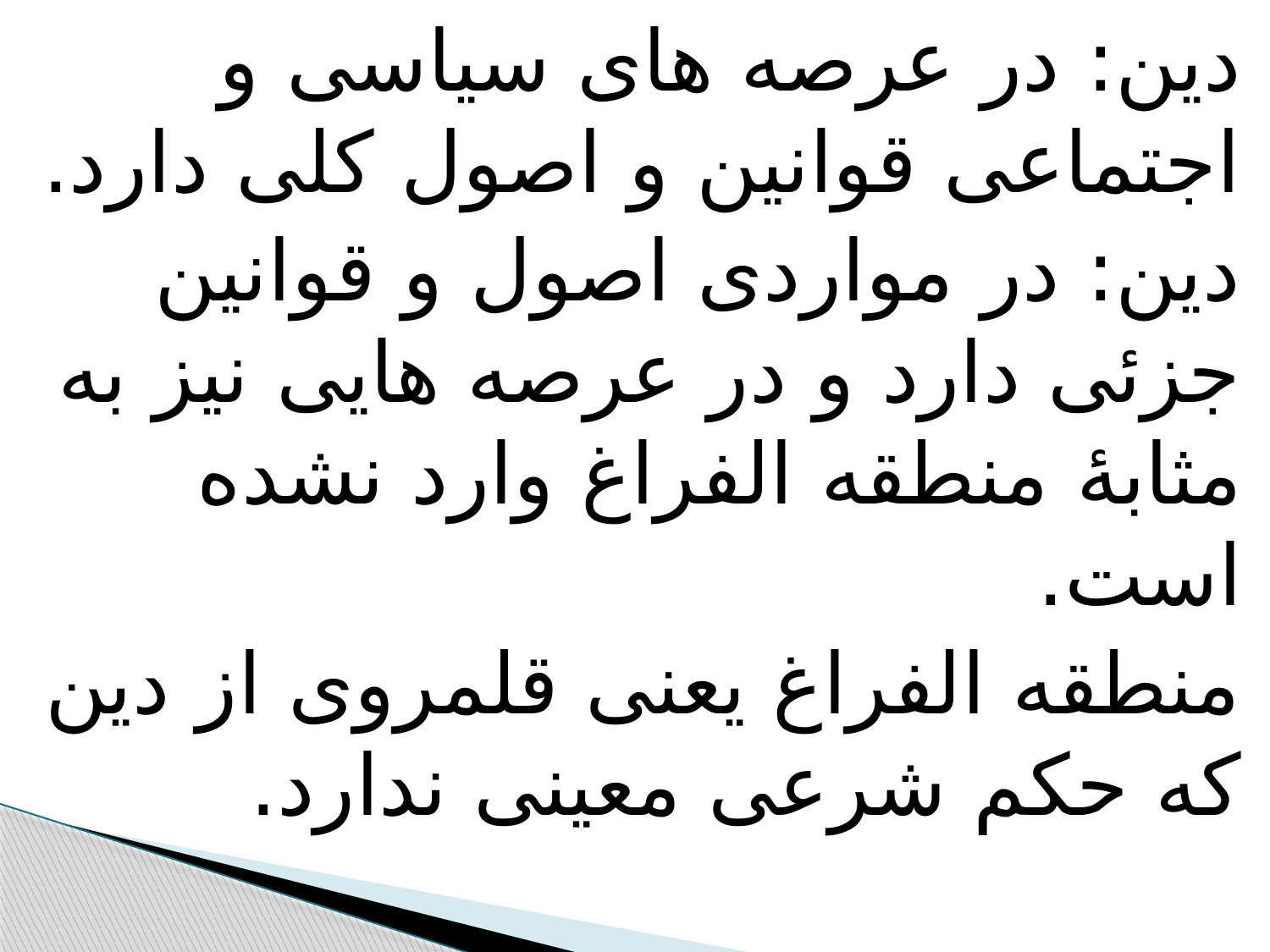

دین: در عرصه های سیاسی و اجتماعی قوانین و اصول کلی دارد.
دین: در مواردی اصول و قوانین جزئی دارد و در عرصه هایی نیز به مثابۀ منطقه الفراغ وارد نشده است.
منطقه الفراغ یعنی قلمروی از دین که حکم شرعی معینی ندارد.